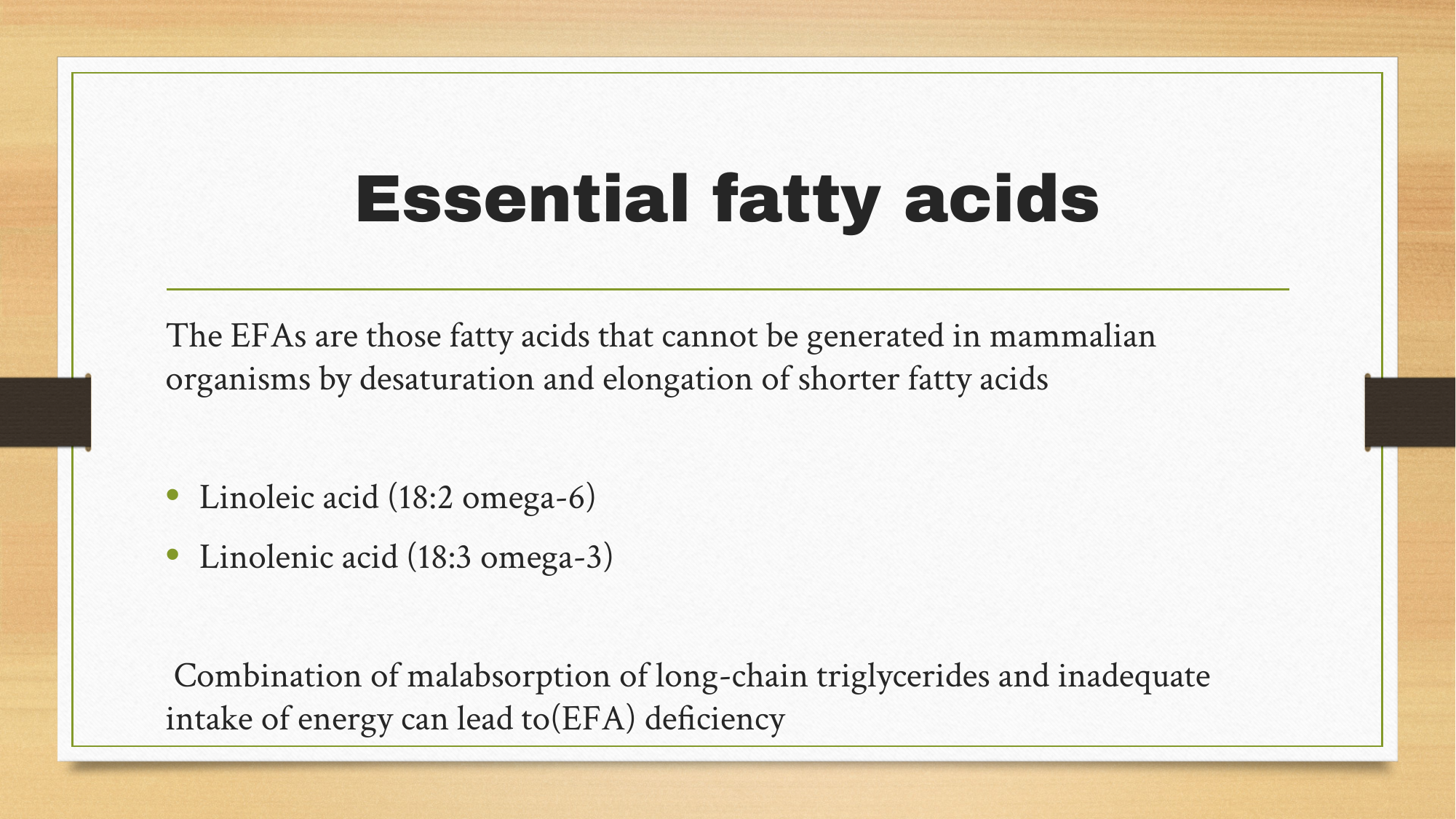

# Essential fatty acids
The EFAs are those fatty acids that cannot be generated in mammalian organisms by desaturation and elongation of shorter fatty acids

Linoleic acid (18:2 omega-6)
Linolenic acid (18:3 omega-3)

 Combination of malabsorption of long-chain triglycerides and inadequate intake of energy can lead to(EFA) deficiency